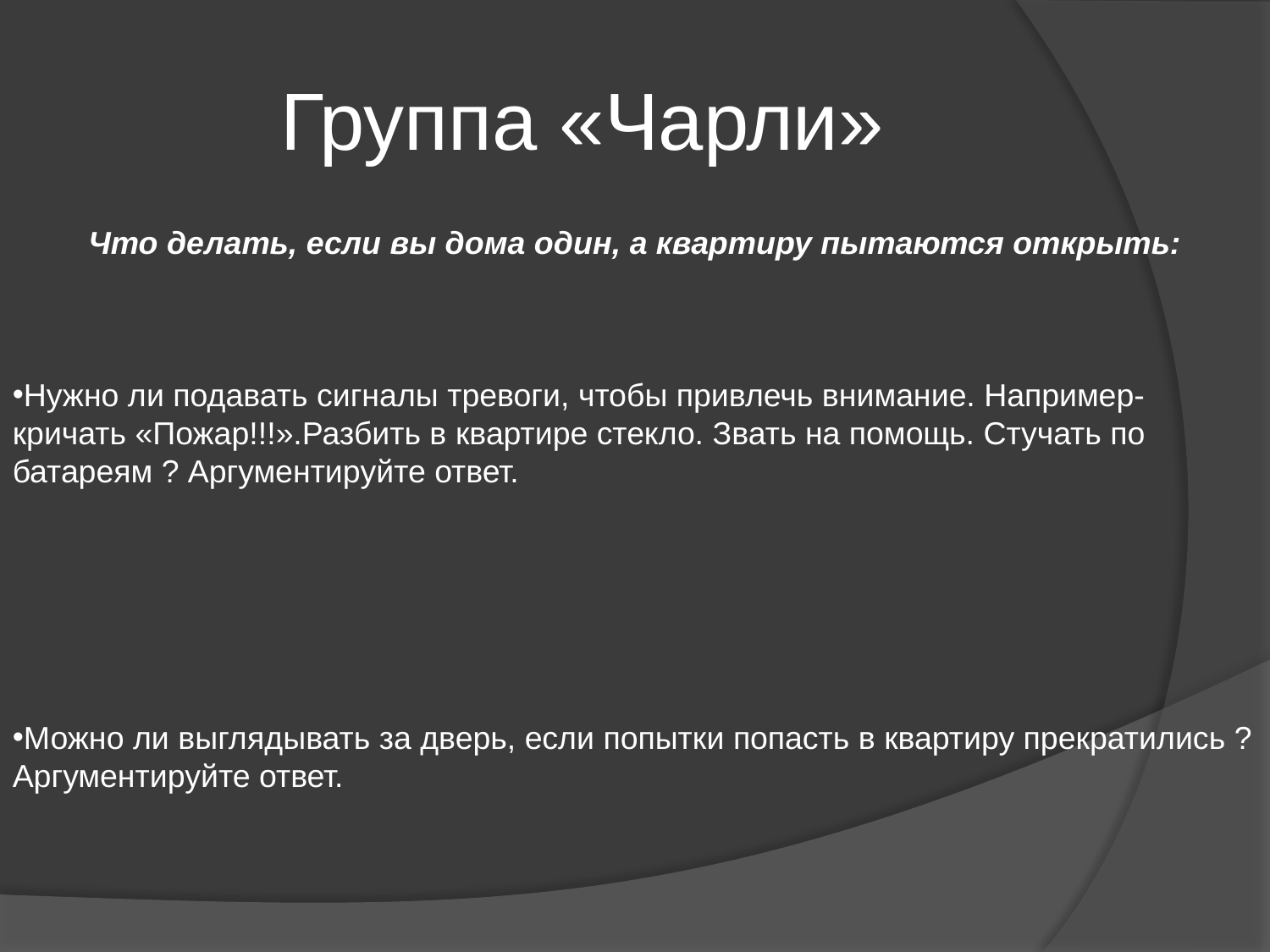

# Группа «Чарли»

Что делать, если вы дома один, а квартиру пытаются открыть:

Нужно ли подавать сигналы тревоги, чтобы привлечь внимание. Например- кричать «Пожар!!!».Разбить в квартире стекло. Звать на помощь. Стучать по батареям ? Аргументируйте ответ.

Можно ли выглядывать за дверь, если попытки попасть в квартиру прекратились ? Аргументируйте ответ.